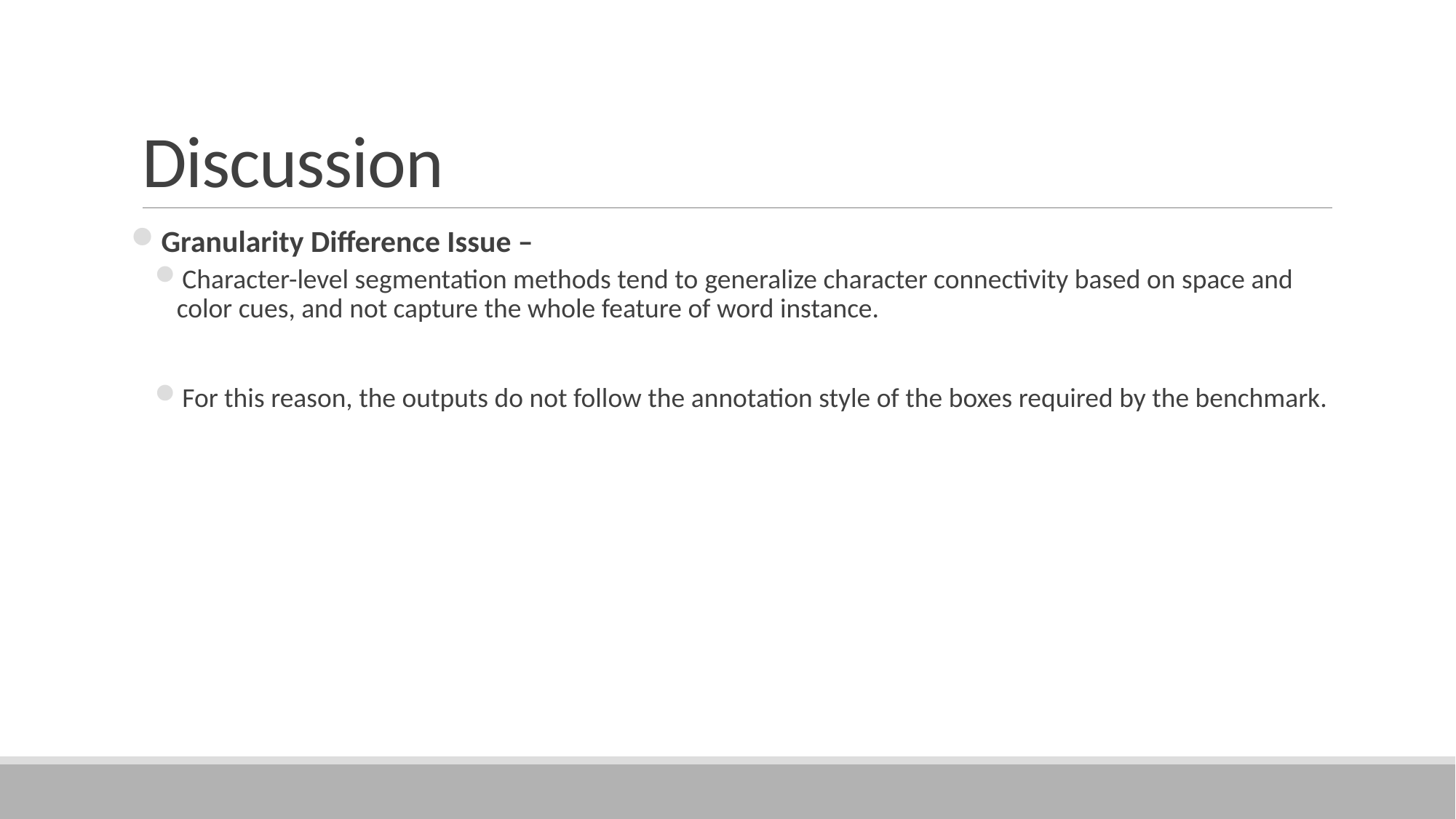

# Discussion
Granularity Diﬀerence Issue –
Character-level segmentation methods tend to generalize character connectivity based on space and color cues, and not capture the whole feature of word instance.

For this reason, the outputs do not follow the annotation style of the boxes required by the benchmark.